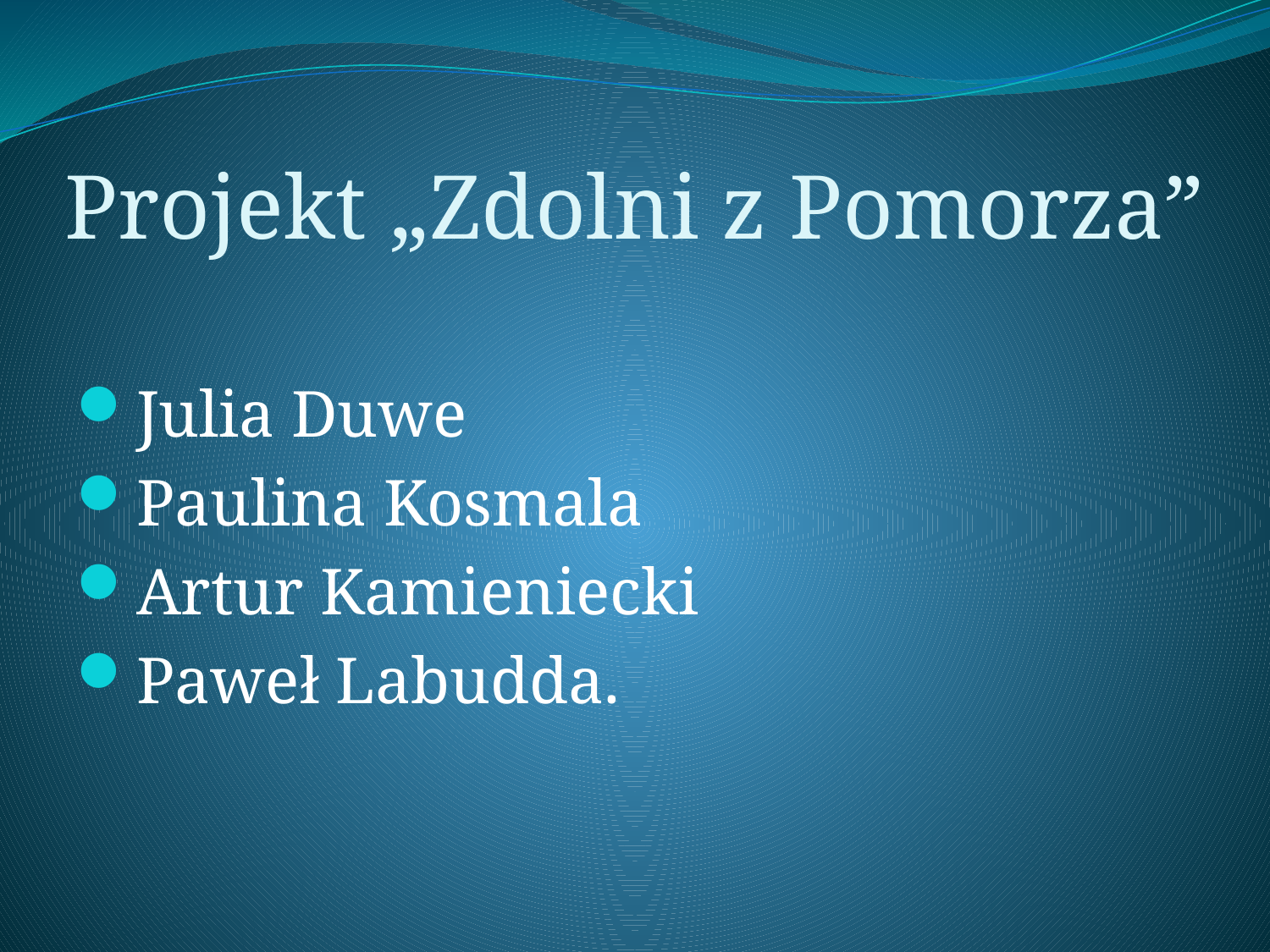

# Projekt „Zdolni z Pomorza”
Julia Duwe
Paulina Kosmala
Artur Kamieniecki
Paweł Labudda.